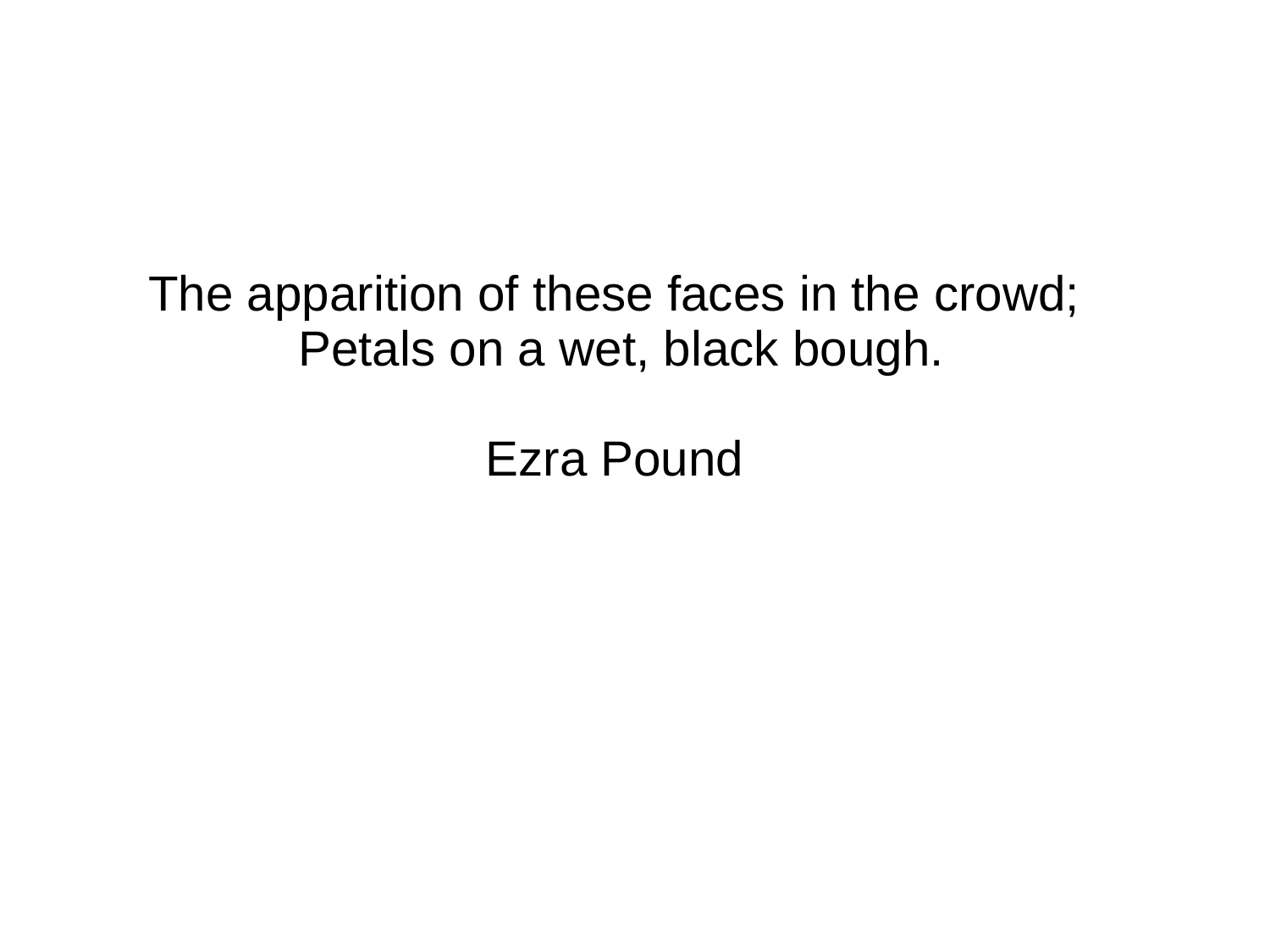

|  |
| --- |
|  |
|  |
| The apparition of these faces in the crowd; Petals on a wet, black bough. Ezra Pound |